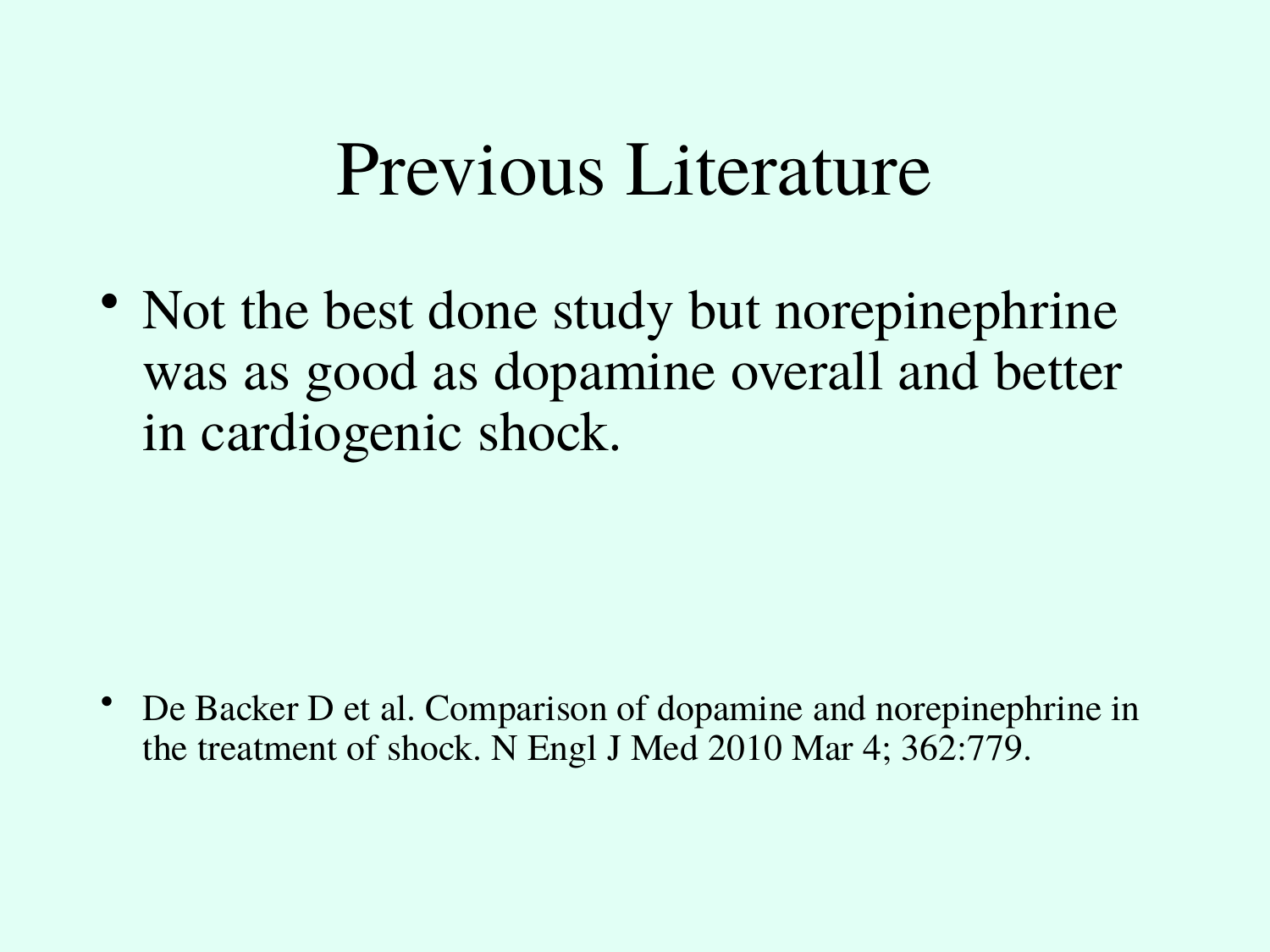

# Previous Literature
Not the best done study but norepinephrine was as good as dopamine overall and better in cardiogenic shock.

De Backer D et al. Comparison of dopamine and norepinephrine in the treatment of shock. N Engl J Med 2010 Mar 4; 362:779.